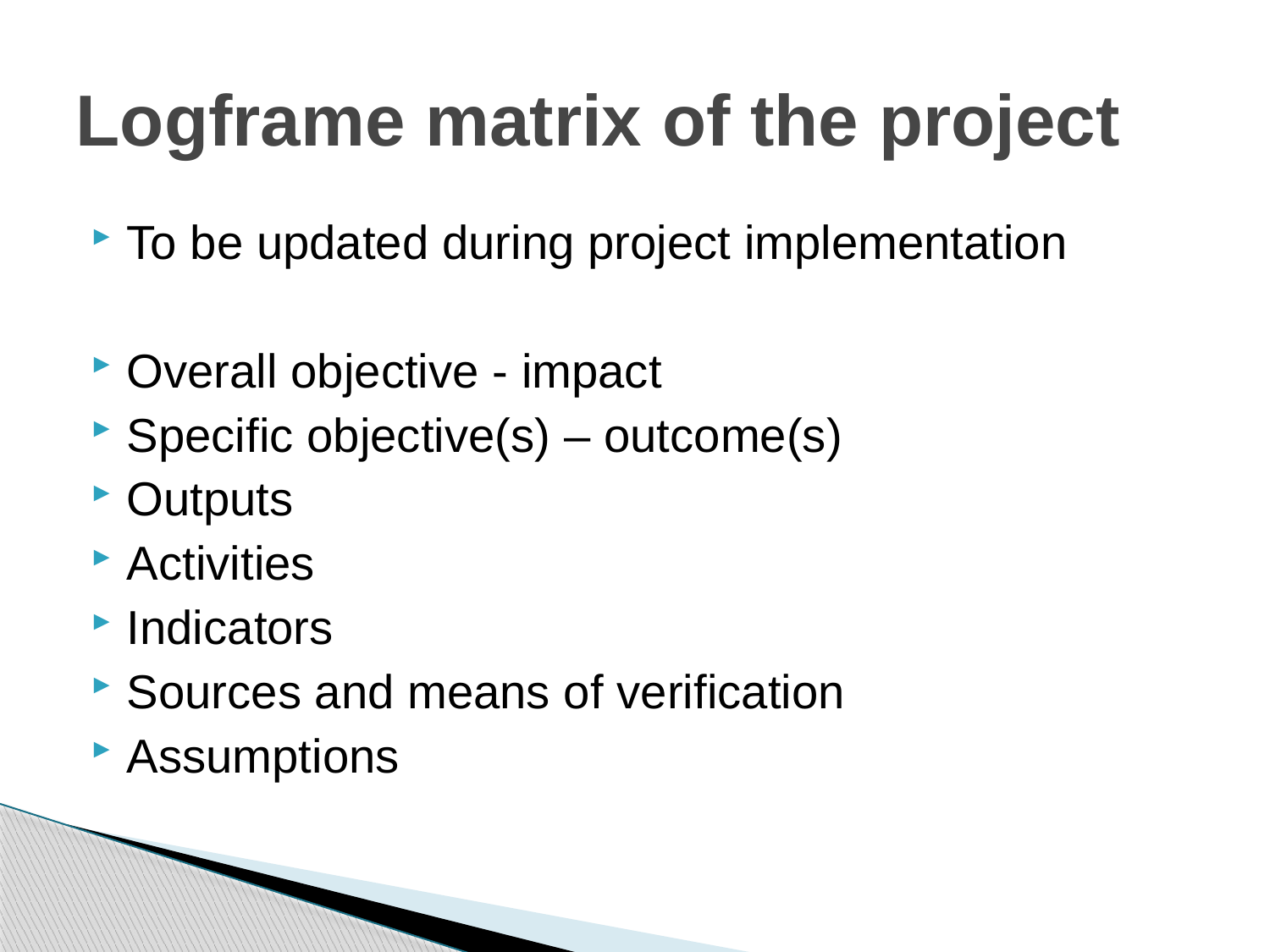

# Logframe matrix of the project
To be updated during project implementation

Overall objective - impact
Specific objective(s) – outcome(s)
Outputs
Activities
Indicators
Sources and means of verification
Assumptions